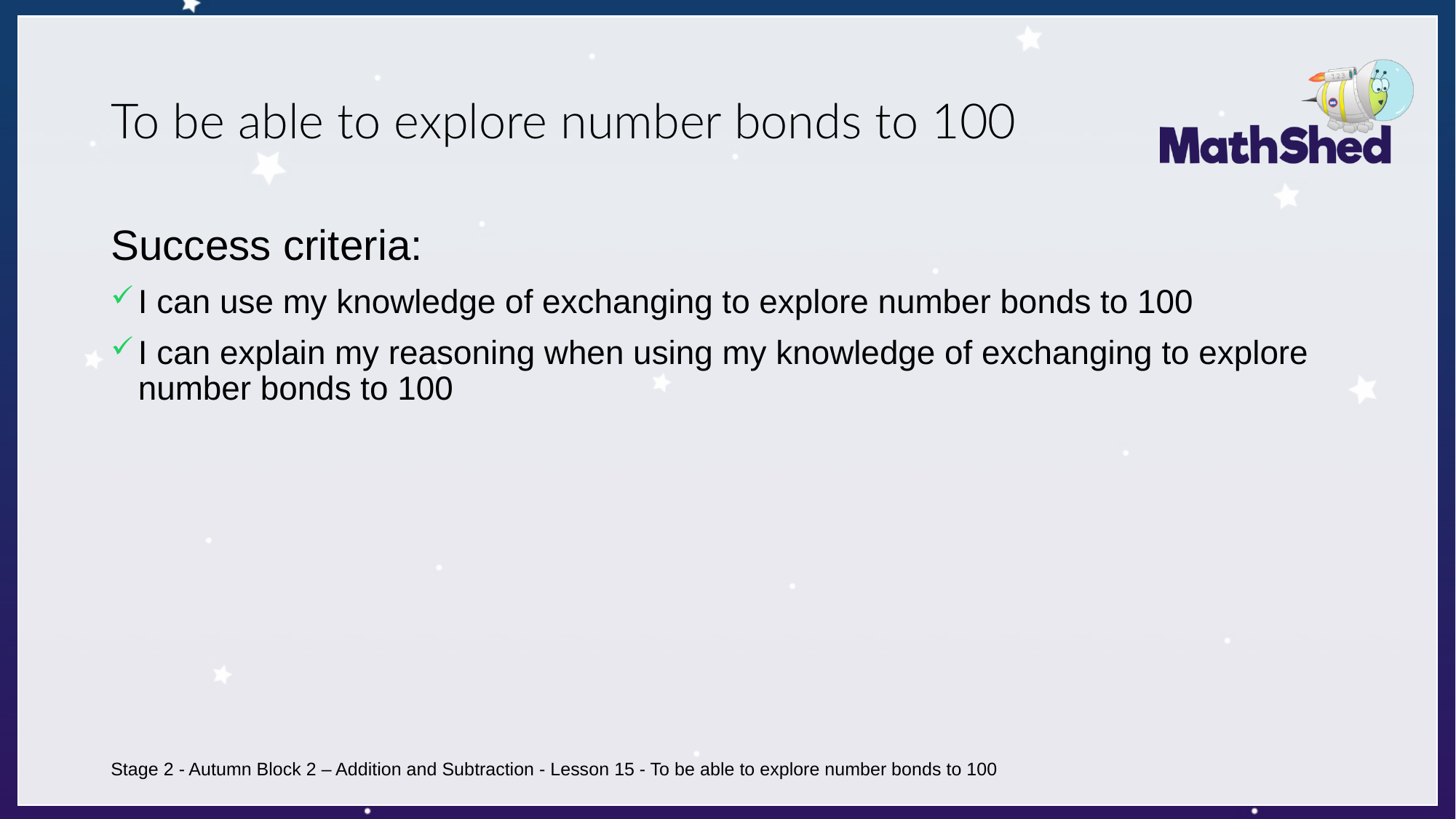

# To be able to explore number bonds to 100
Success criteria:
I can use my knowledge of exchanging to explore number bonds to 100
I can explain my reasoning when using my knowledge of exchanging to explore number bonds to 100
Stage 2 - Autumn Block 2 – Addition and Subtraction - Lesson 15 - To be able to explore number bonds to 100